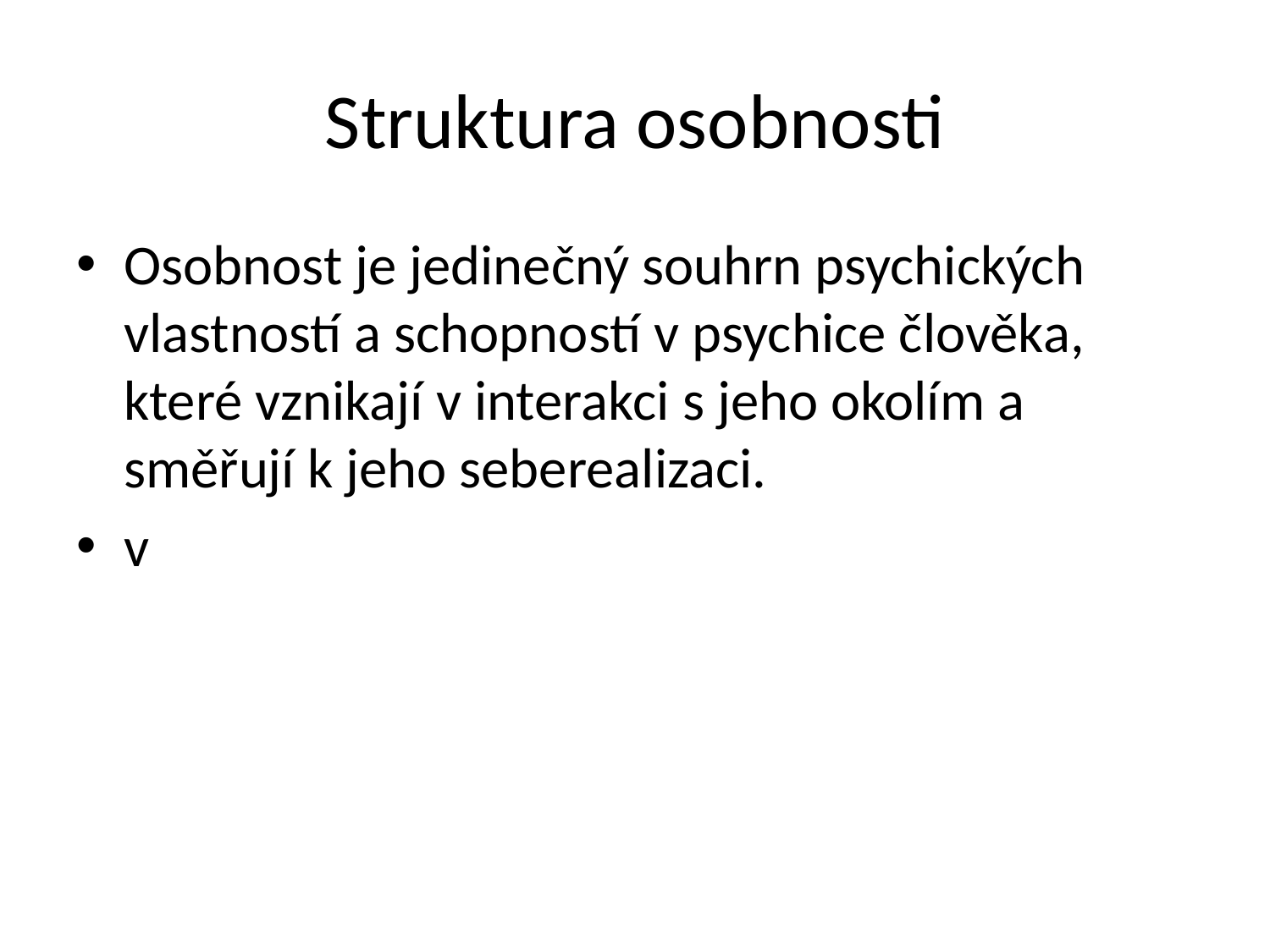

# Struktura osobnosti
Osobnost je jedinečný souhrn psychických vlastností a schopností v psychice člověka, které vznikají v interakci s jeho okolím a směřují k jeho seberealizaci.
v